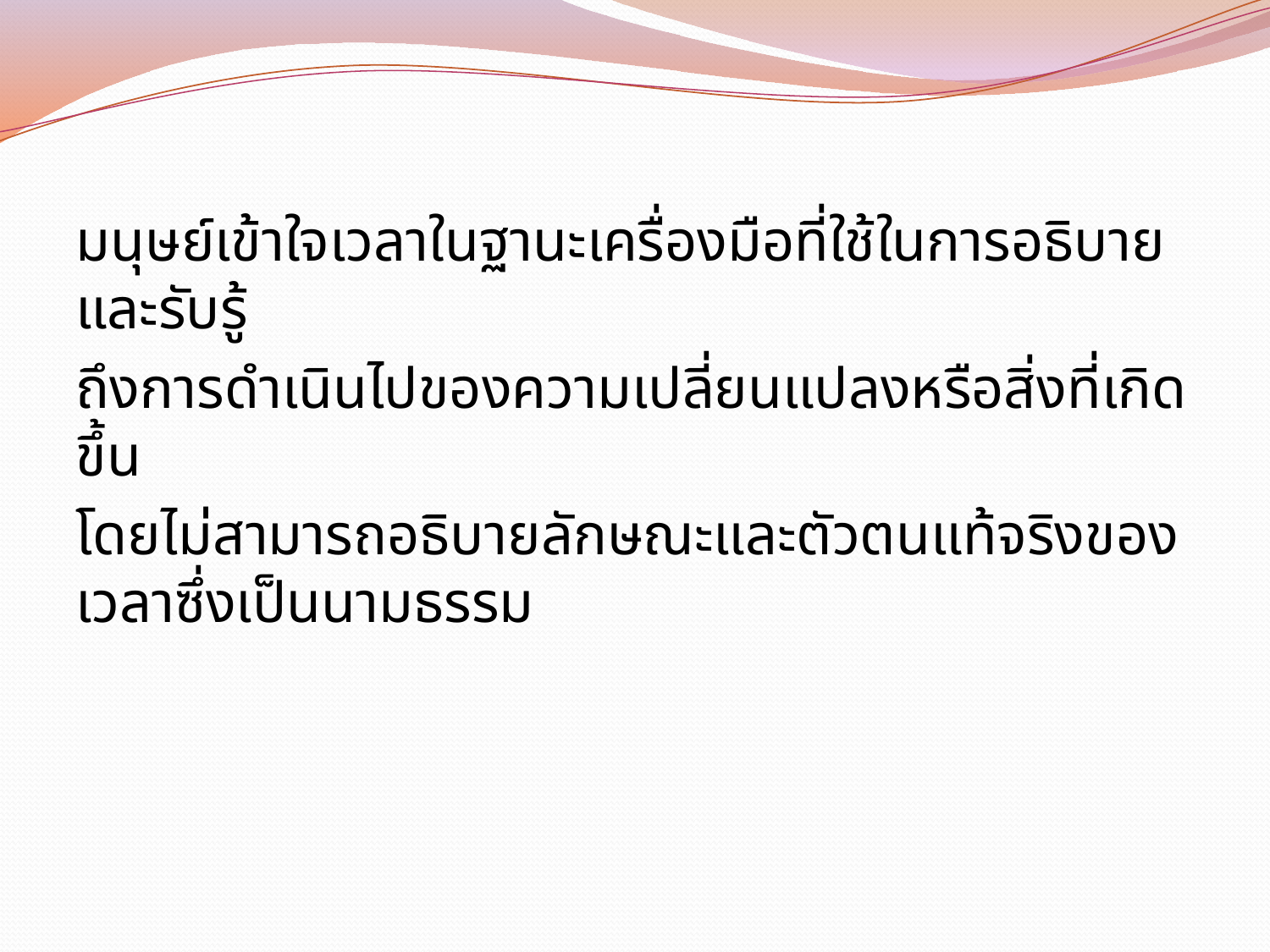

มนุษย์เข้าใจเวลาในฐานะเครื่องมือที่ใช้ในการอธิบายและรับรู้
ถึงการดำเนินไปของความเปลี่ยนแปลงหรือสิ่งที่เกิดขึ้น
โดยไม่สามารถอธิบายลักษณะและตัวตนแท้จริงของเวลาซึ่งเป็นนามธรรม